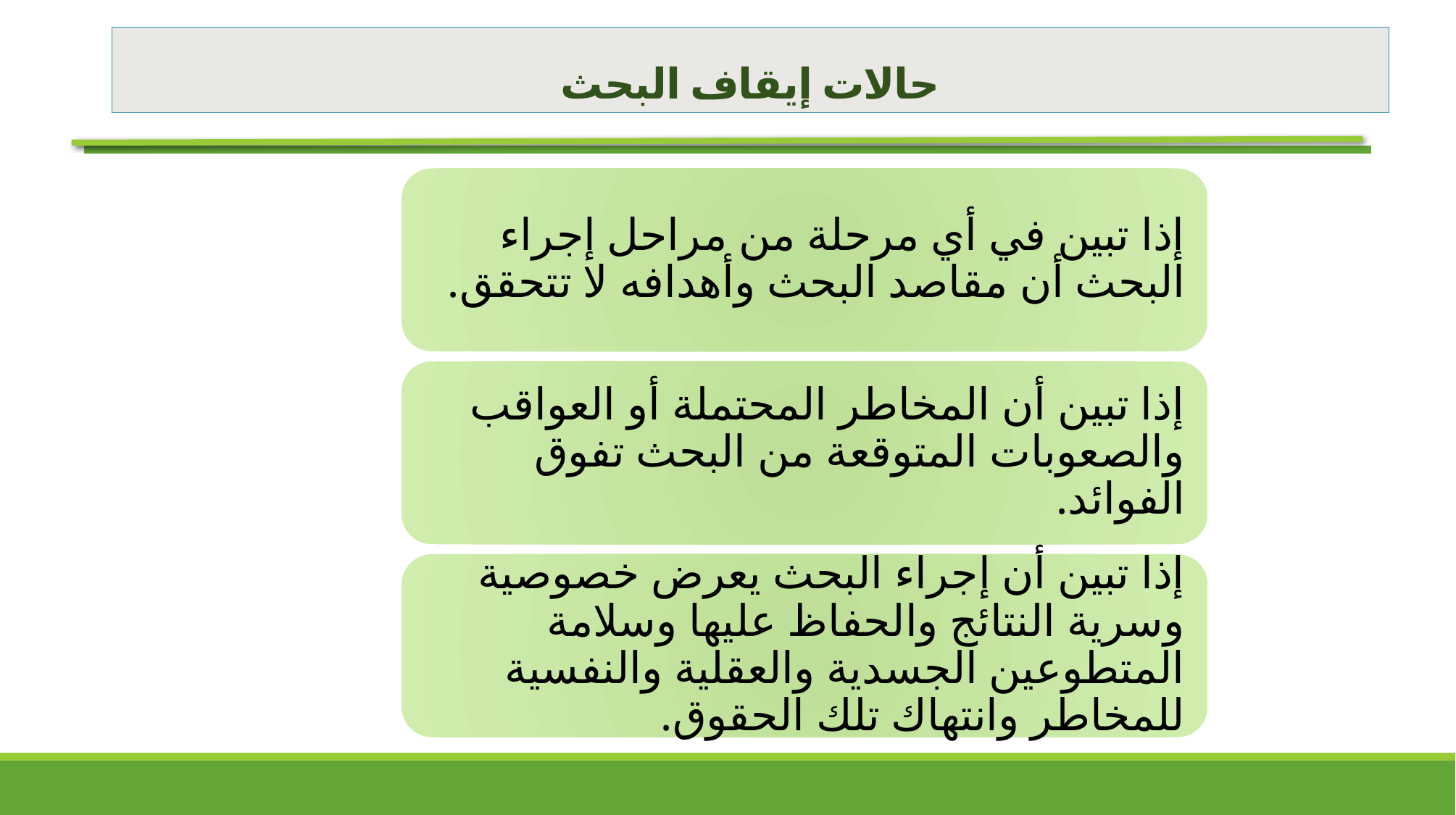

# حالات إيقاف البحث
إذا تبين في أي مرحلة من مراحل إجراء البحث أن مقاصد البحث وأهدافه لا تتحقق.
إذا تبين أن المخاطر المحتملة أو العواقب والصعوبات المتوقعة من البحث تفوق الفوائد.
إذا تبين أن إجراء البحث يعرض خصوصية وسرية النتائج والحفاظ عليها وسلامة المتطوعين الجسدية والعقلية والنفسية للمخاطر وانتهاك تلك الحقوق.